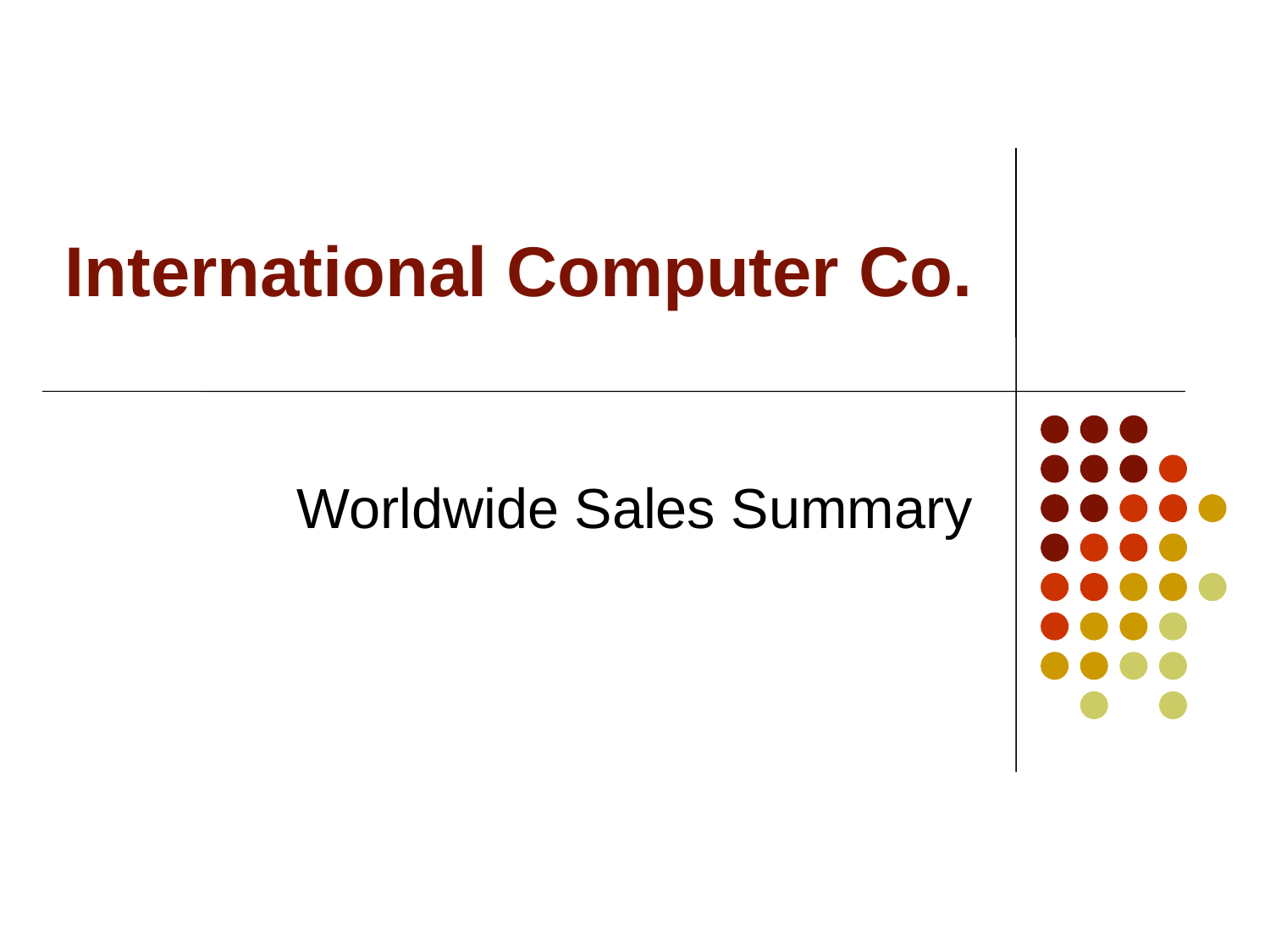

# International Computer Co.
Worldwide Sales Summary